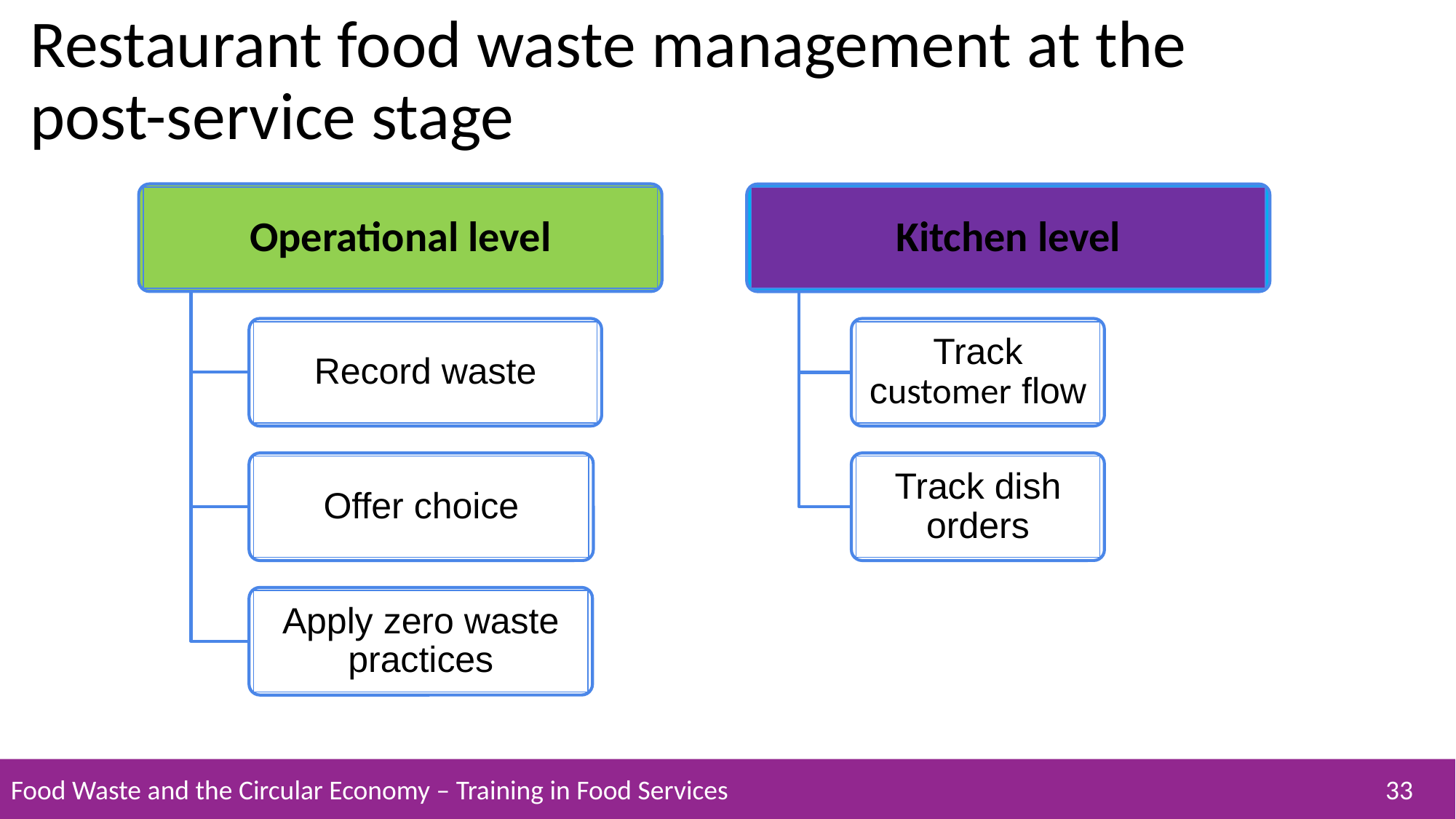

Restaurant food waste management at the post-service stage

Operational level
Kitchen level

Record waste
Track customer flow

Offer choice
Track dish orders

Apply zero waste practices